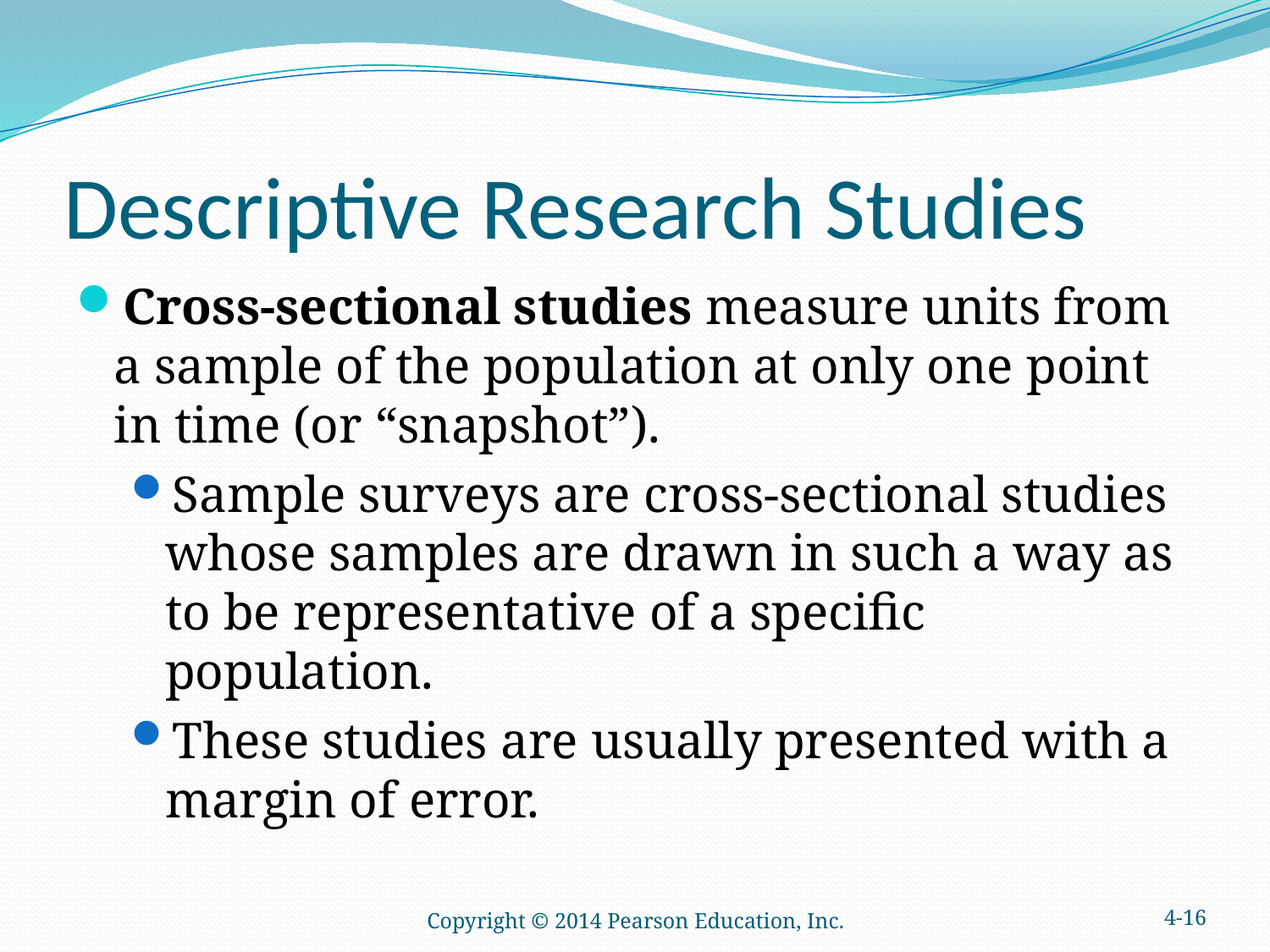

# Descriptive Research Studies
Cross-sectional studies measure units from a sample of the population at only one point in time (or “snapshot”).
Sample surveys are cross-sectional studies whose samples are drawn in such a way as to be representative of a specific population.
These studies are usually presented with a margin of error.

Copyright © 2014 Pearson Education, Inc.
4-16